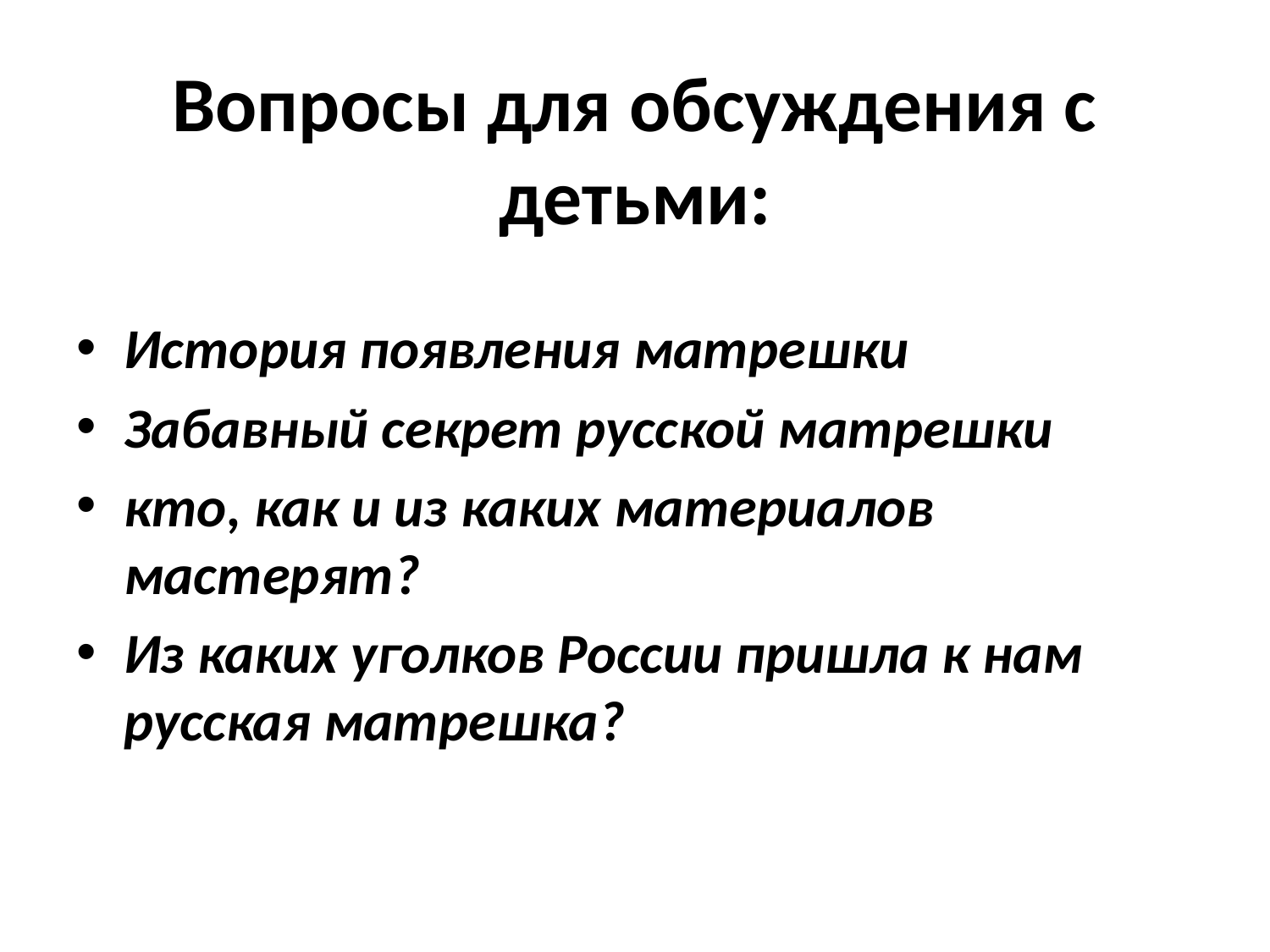

# Вопросы для обсуждения с детьми:
История появления матрешки
Забавный секрет русской матрешки
кто, как и из каких материалов мастерят?
Из каких уголков России пришла к нам русская матрешка?